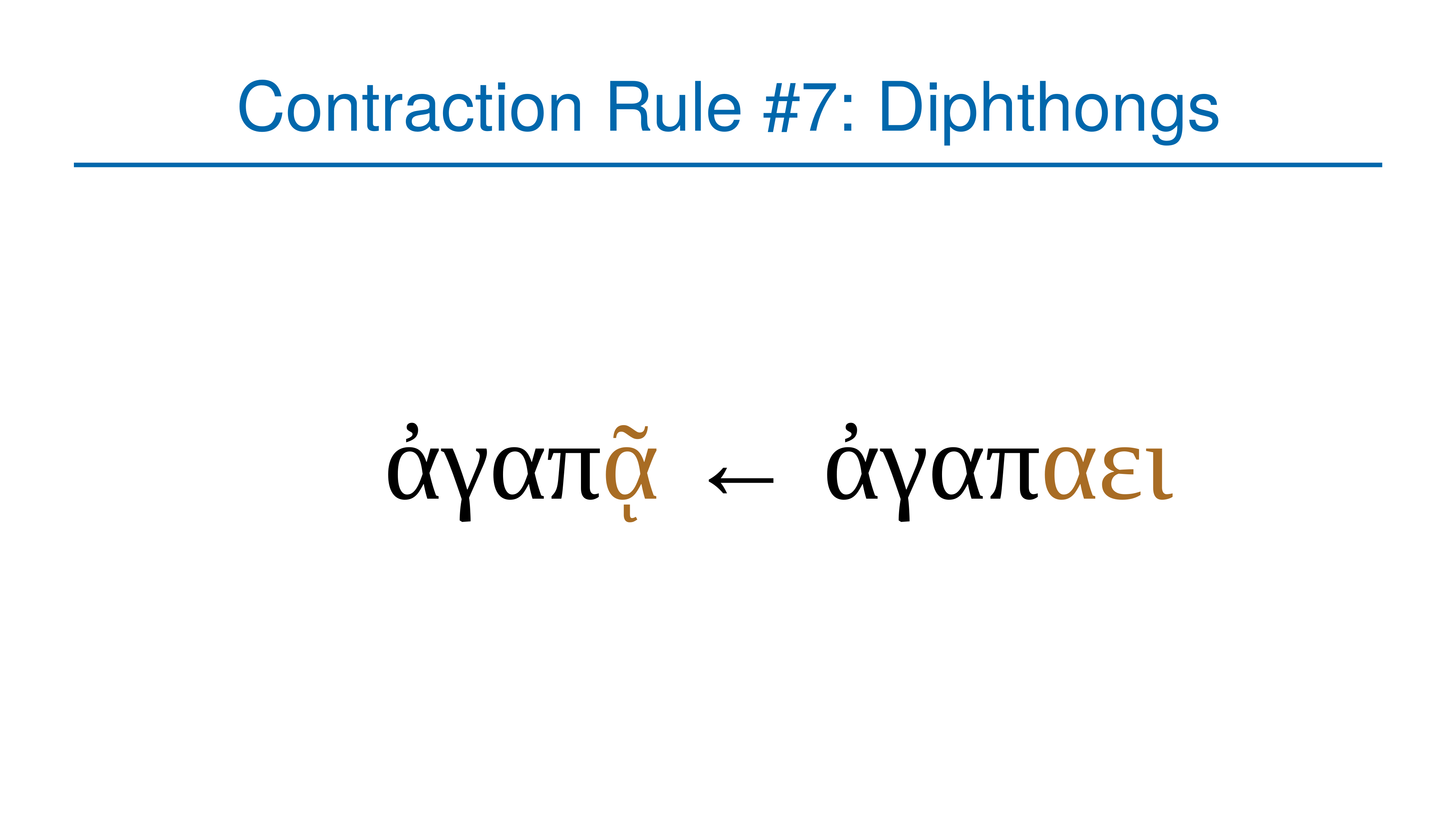

# Contraction Rule #7: Diphthongs
ἀγαπᾷ ← ἀγαπαει